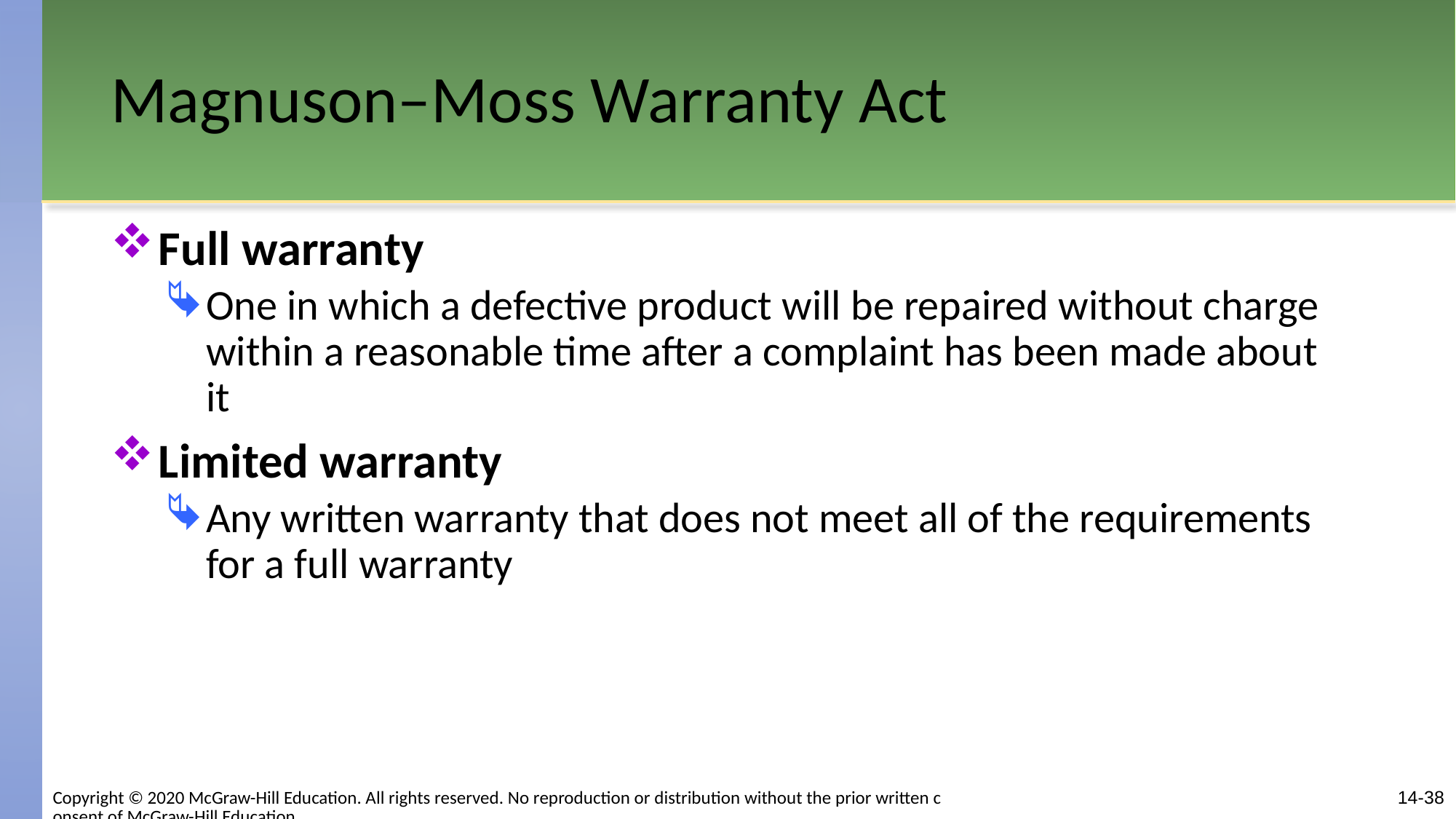

# Magnuson–Moss Warranty Act
Full warranty
One in which a defective product will be repaired without charge within a reasonable time after a complaint has been made about it
Limited warranty
Any written warranty that does not meet all of the requirements for a full warranty

Copyright © 2020 McGraw-Hill Education. All rights reserved. No reproduction or distribution without the prior written consent of McGraw-Hill Education.
14-38